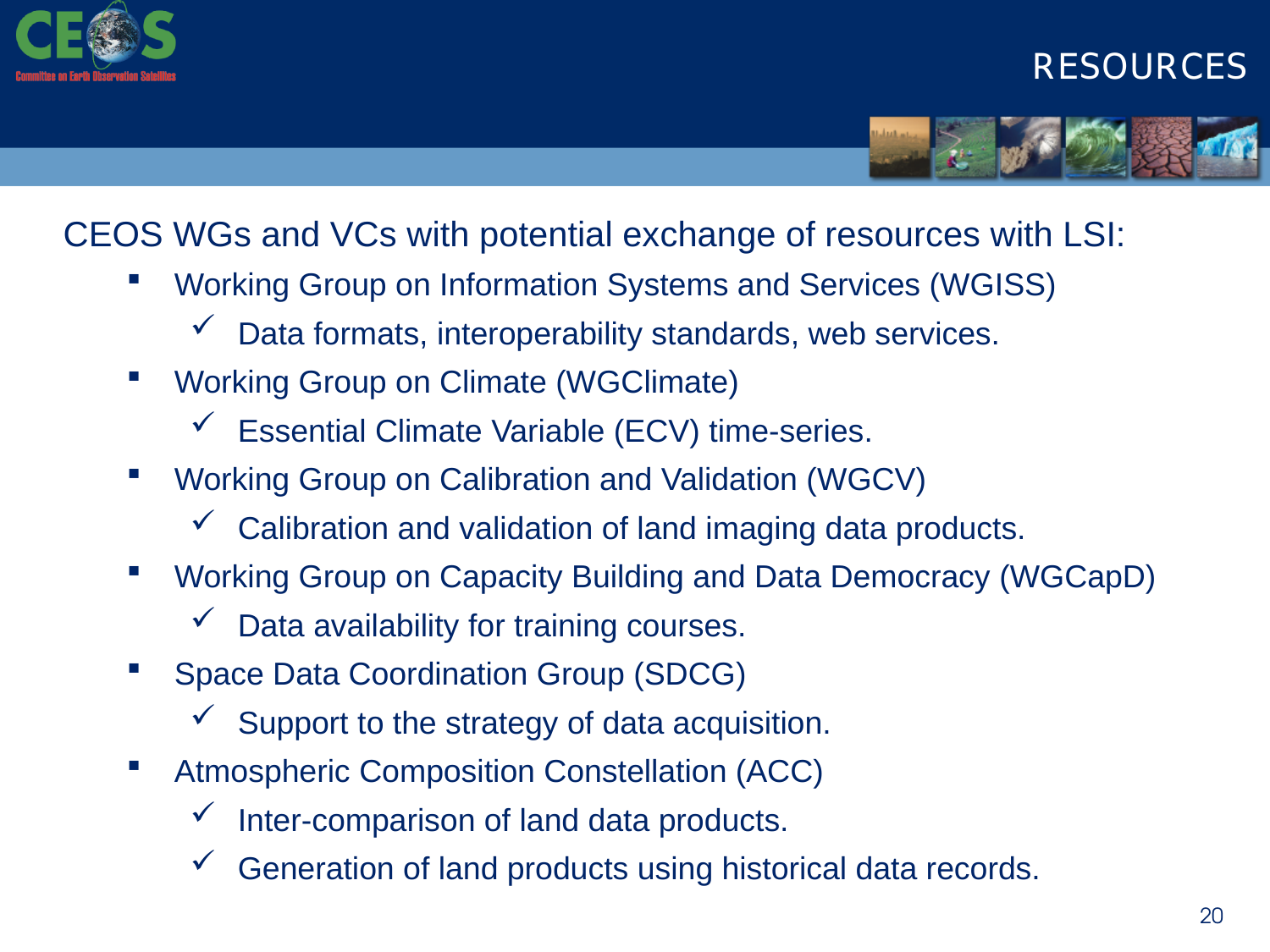

Resources
CEOS WGs and VCs with potential exchange of resources with LSI:
Working Group on Information Systems and Services (WGISS)
Data formats, interoperability standards, web services.
Working Group on Climate (WGClimate)
Essential Climate Variable (ECV) time-series.
Working Group on Calibration and Validation (WGCV)
Calibration and validation of land imaging data products.
Working Group on Capacity Building and Data Democracy (WGCapD)
Data availability for training courses.
Space Data Coordination Group (SDCG)
Support to the strategy of data acquisition.
Atmospheric Composition Constellation (ACC)
Inter-comparison of land data products.
Generation of land products using historical data records.
20